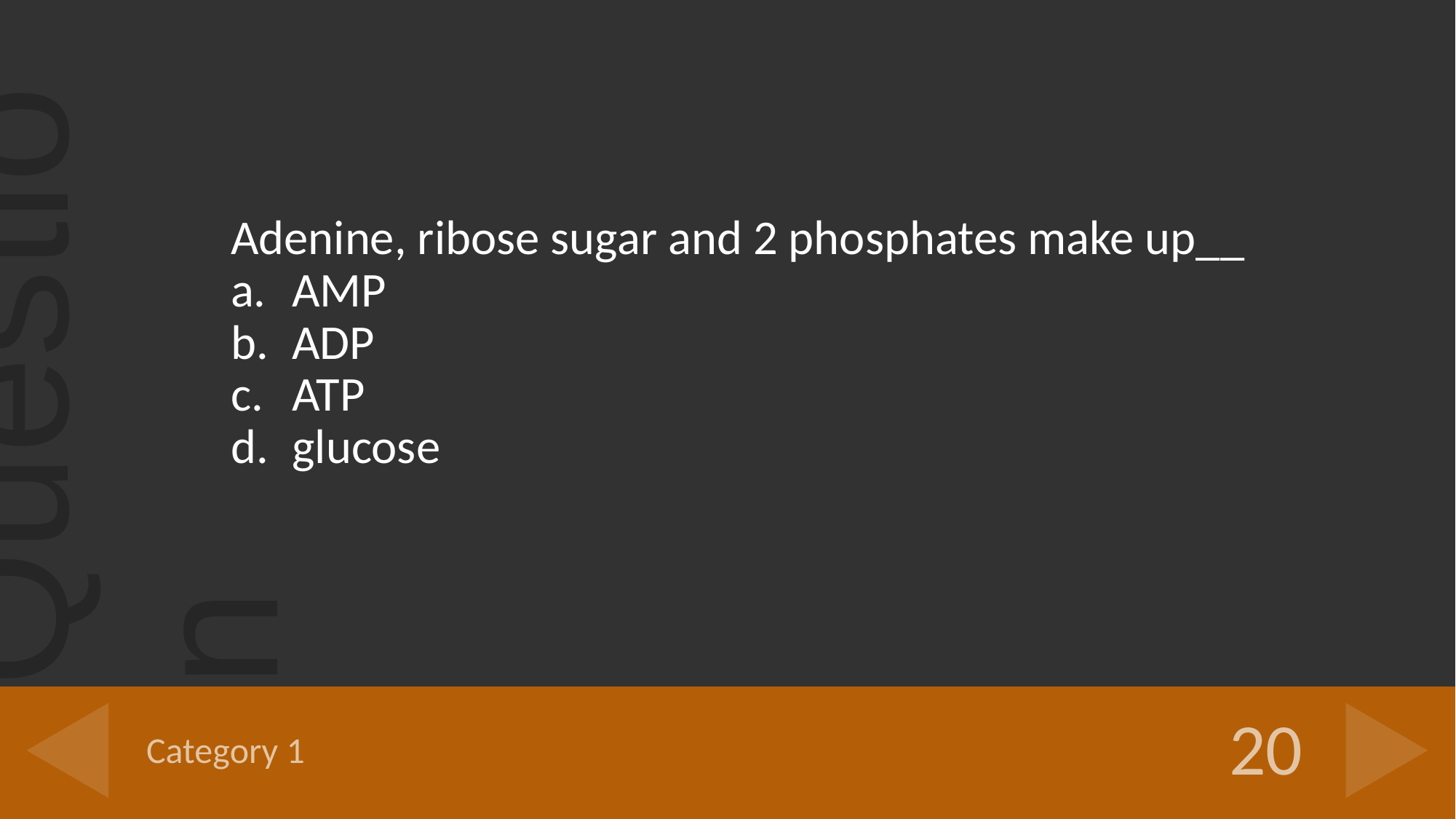

Adenine, ribose sugar and 2 phosphates make up__
AMP
ADP
ATP
glucose
# Category 1
20